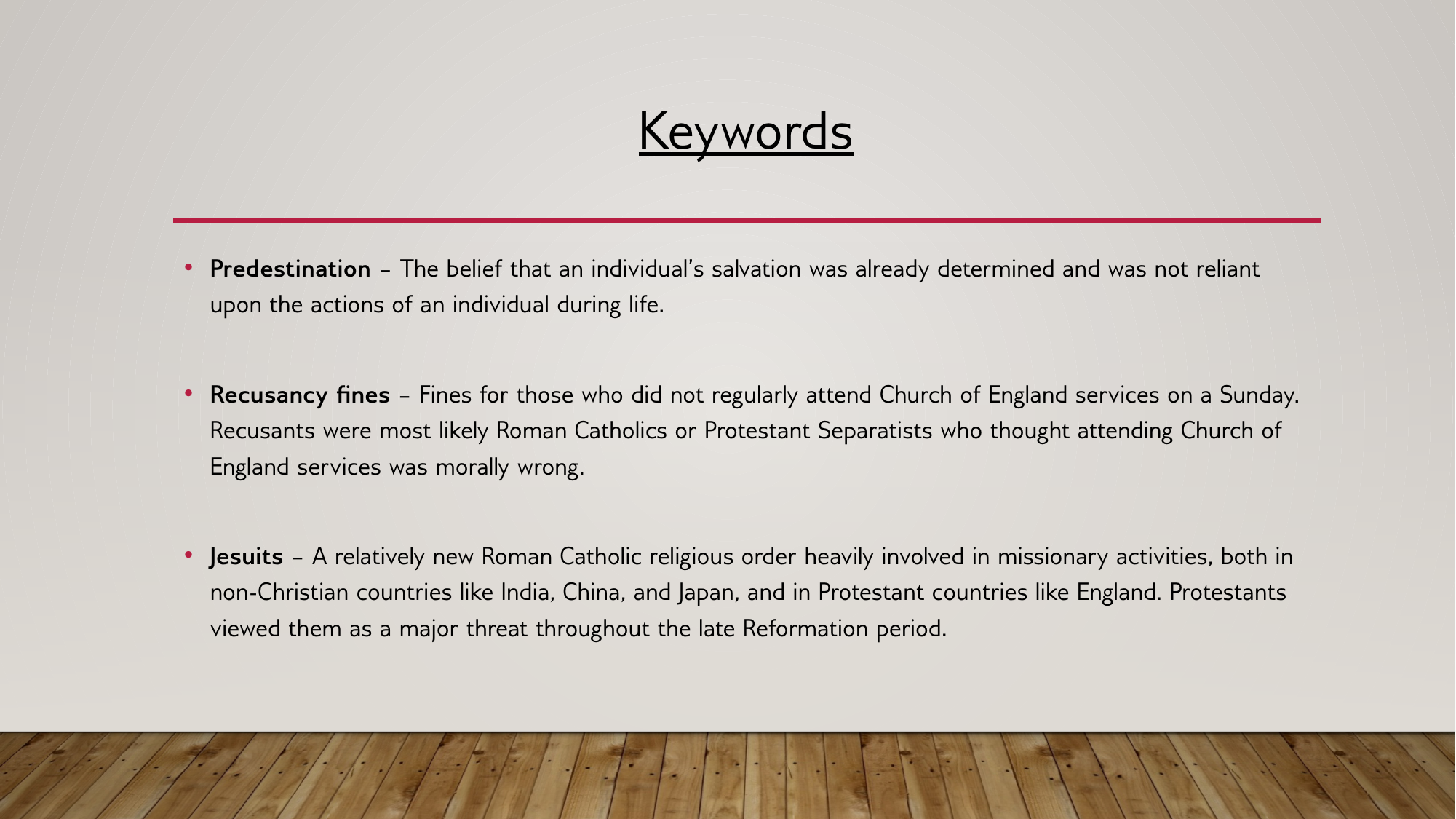

# Keywords
Predestination – The belief that an individual’s salvation was already determined and was not reliant upon the actions of an individual during life.

Recusancy fines – Fines for those who did not regularly attend Church of England services on a Sunday. Recusants were most likely Roman Catholics or Protestant Separatists who thought attending Church of England services was morally wrong.

Jesuits – A relatively new Roman Catholic religious order heavily involved in missionary activities, both in non-Christian countries like India, China, and Japan, and in Protestant countries like England. Protestants viewed them as a major threat throughout the late Reformation period.